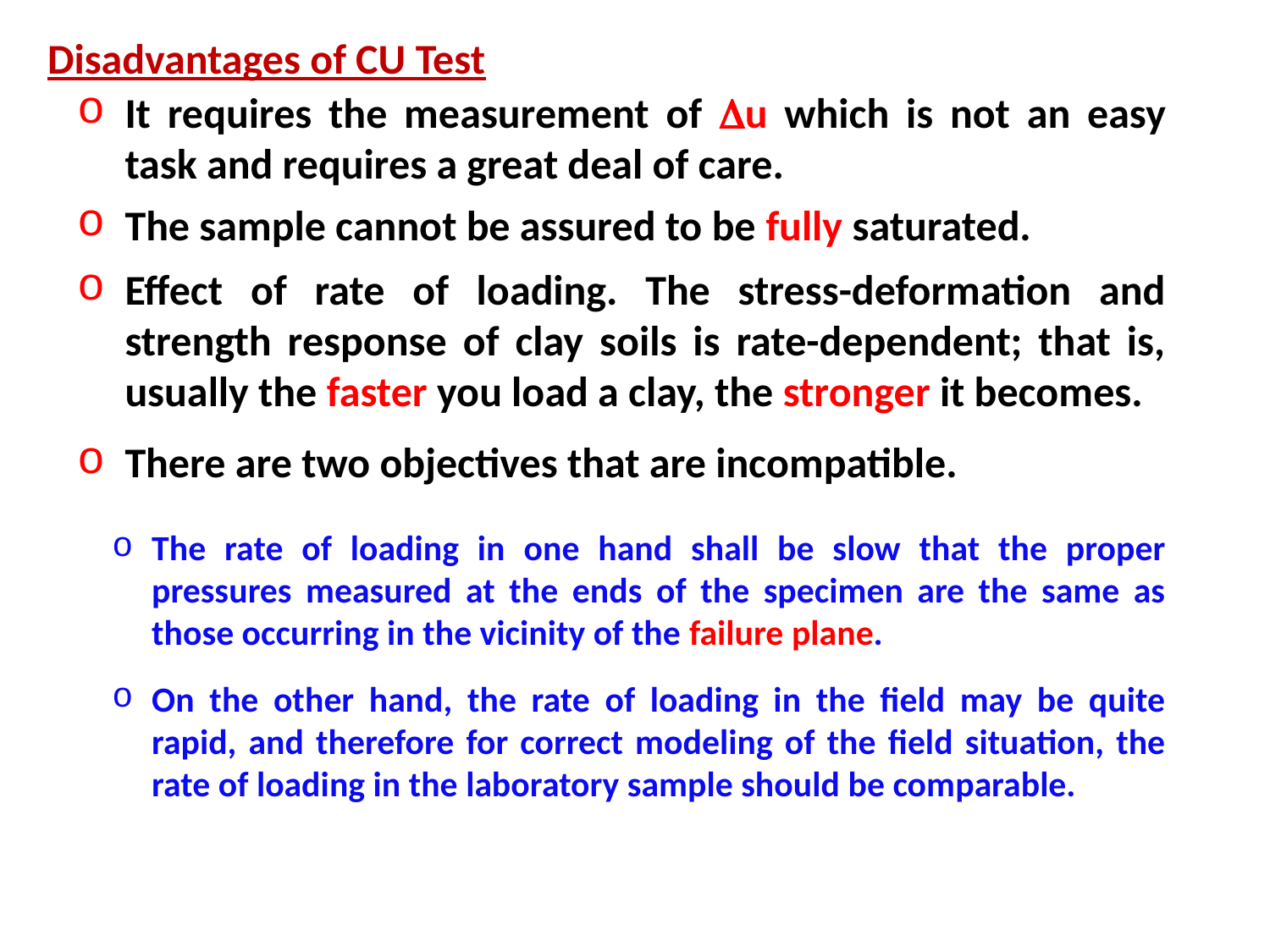

Disadvantages of CU Test
It requires the measurement of Δu which is not an easy task and requires a great deal of care.
The sample cannot be assured to be fully saturated.
Effect of rate of loading. The stress-deformation and strength response of clay soils is rate-dependent; that is, usually the faster you load a clay, the stronger it becomes.
There are two objectives that are incompatible.
The rate of loading in one hand shall be slow that the proper pressures measured at the ends of the specimen are the same as those occurring in the vicinity of the failure plane.
On the other hand, the rate of loading in the field may be quite rapid, and therefore for correct modeling of the field situation, the rate of loading in the laboratory sample should be comparable.